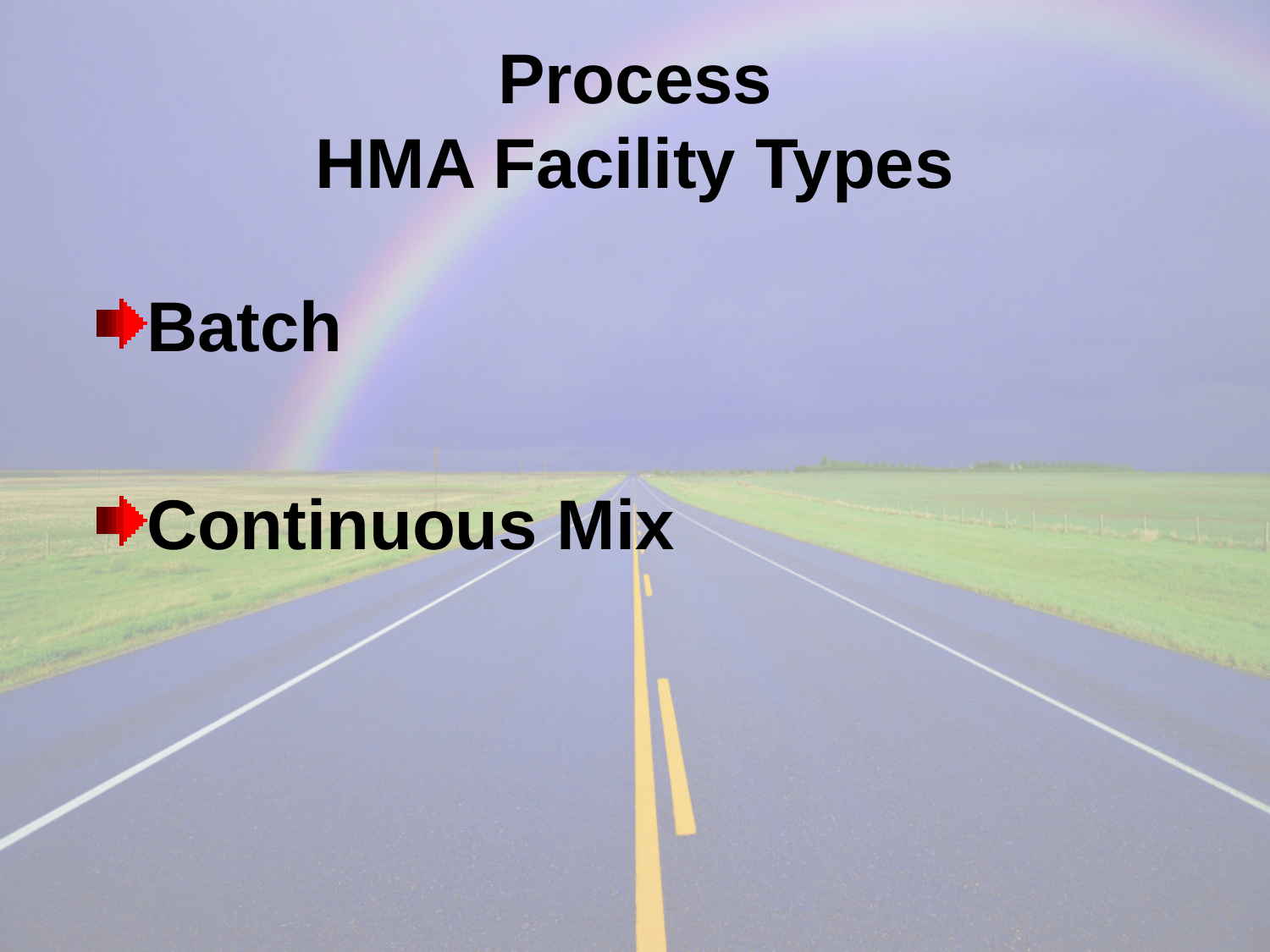

# Process HMA Facility Types
Batch

Continuous Mix